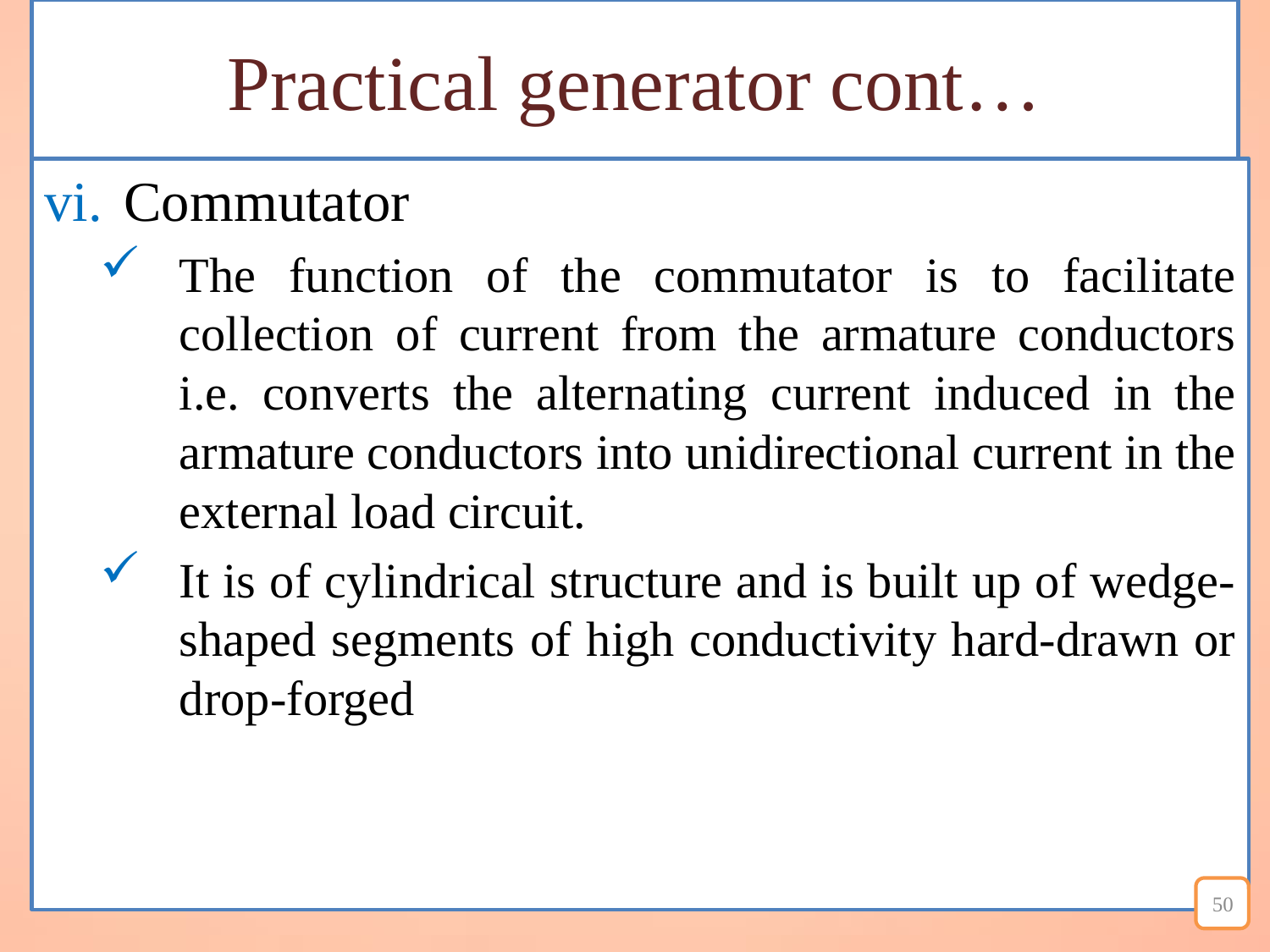

# Practical generator cont…
Commutator
The function of the commutator is to facilitate collection of current from the armature conductors i.e. converts the alternating current induced in the armature conductors into unidirectional current in the external load circuit.
It is of cylindrical structure and is built up of wedge-shaped segments of high conductivity hard-drawn or drop-forged

50